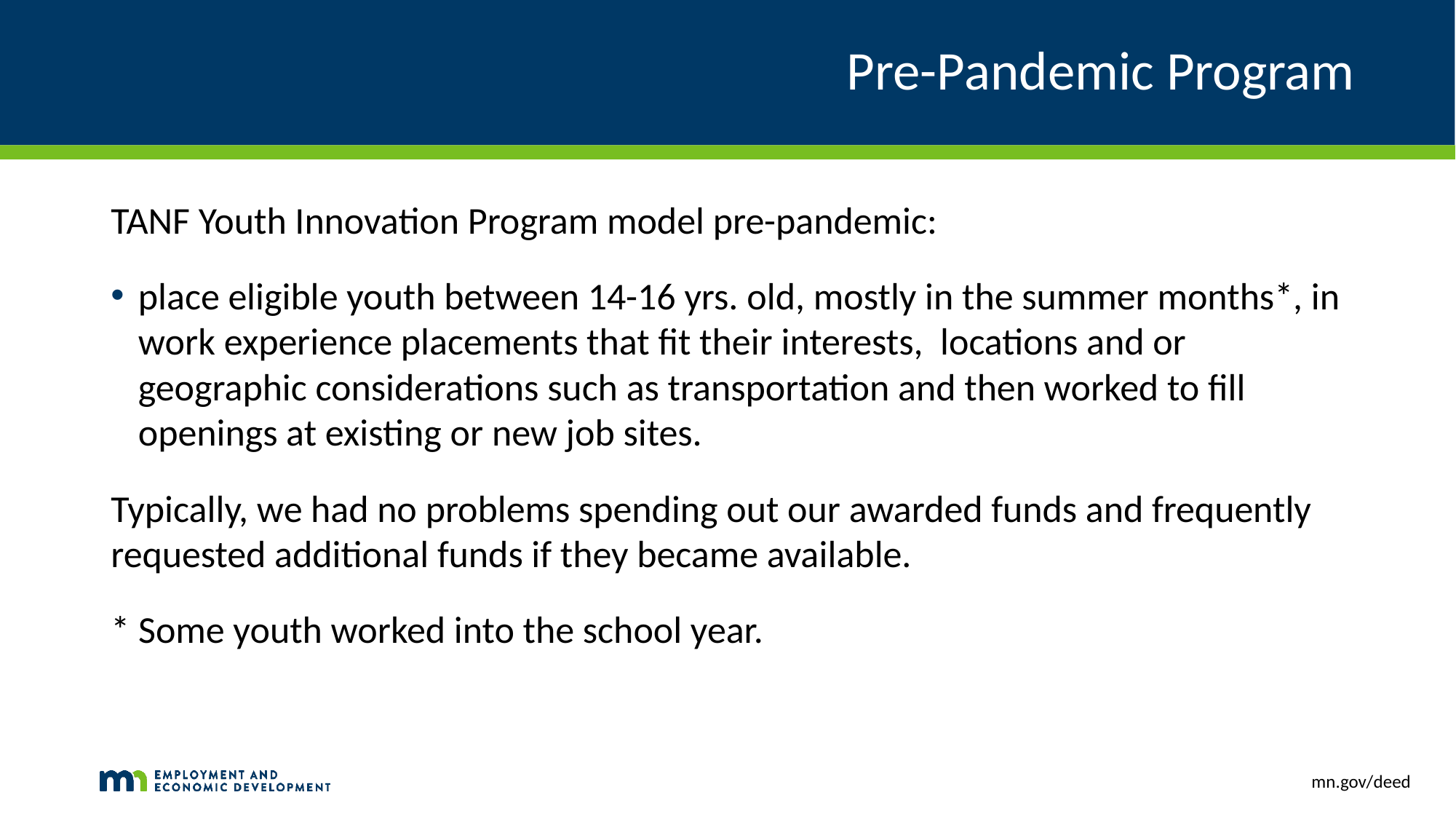

# Pre-Pandemic Program
TANF Youth Innovation Program model pre-pandemic:
place eligible youth between 14-16 yrs. old, mostly in the summer months*, in work experience placements that fit their interests,  locations and or geographic considerations such as transportation and then worked to fill openings at existing or new job sites.
Typically, we had no problems spending out our awarded funds and frequently requested additional funds if they became available.
* Some youth worked into the school year.

mn.gov/deed